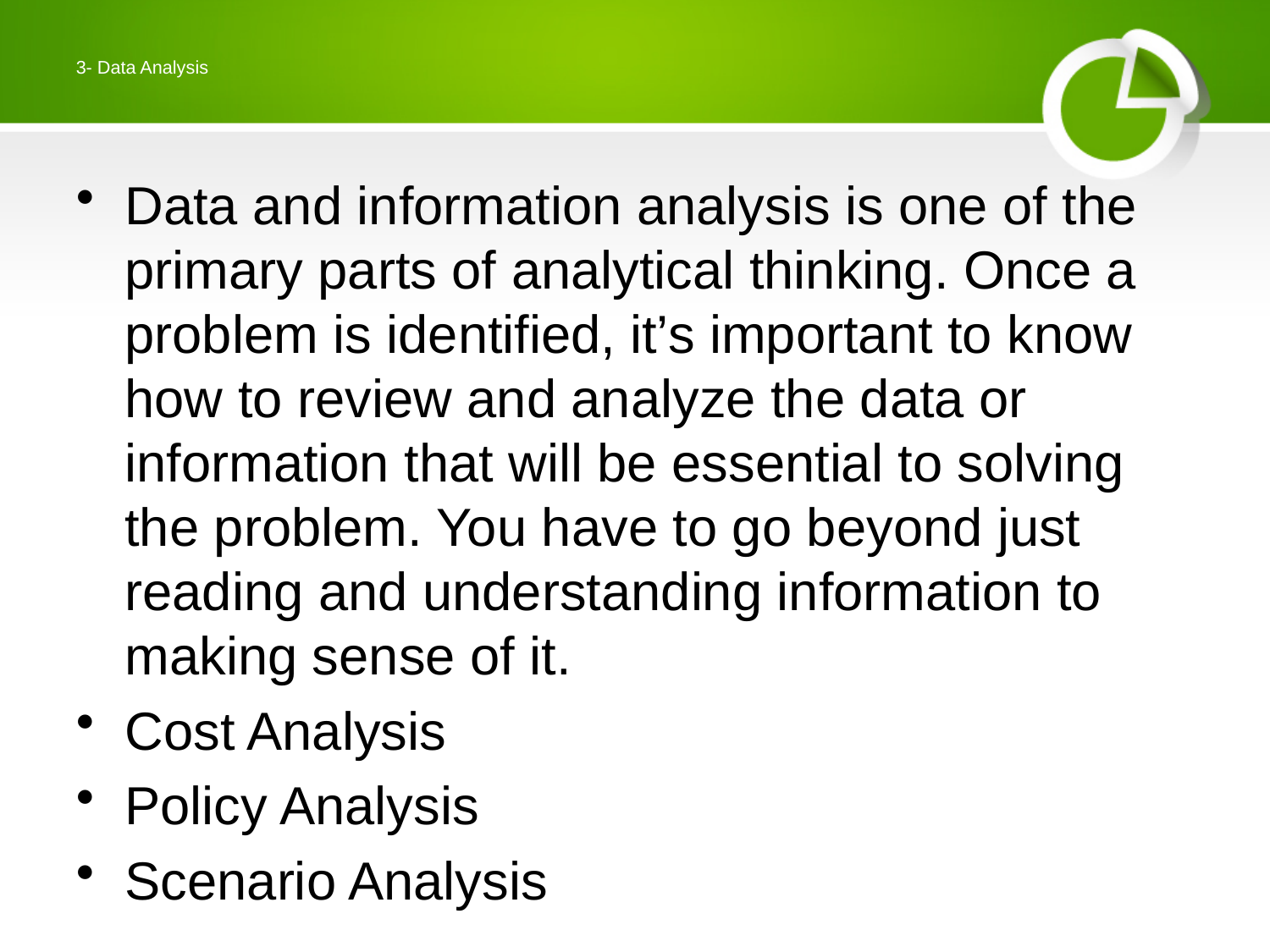

# 3- Data Analysis
Data and information analysis is one of the primary parts of analytical thinking. Once a problem is identified, it’s important to know how to review and analyze the data or information that will be essential to solving the problem. You have to go beyond just reading and understanding information to making sense of it.
Cost Analysis
Policy Analysis
Scenario Analysis